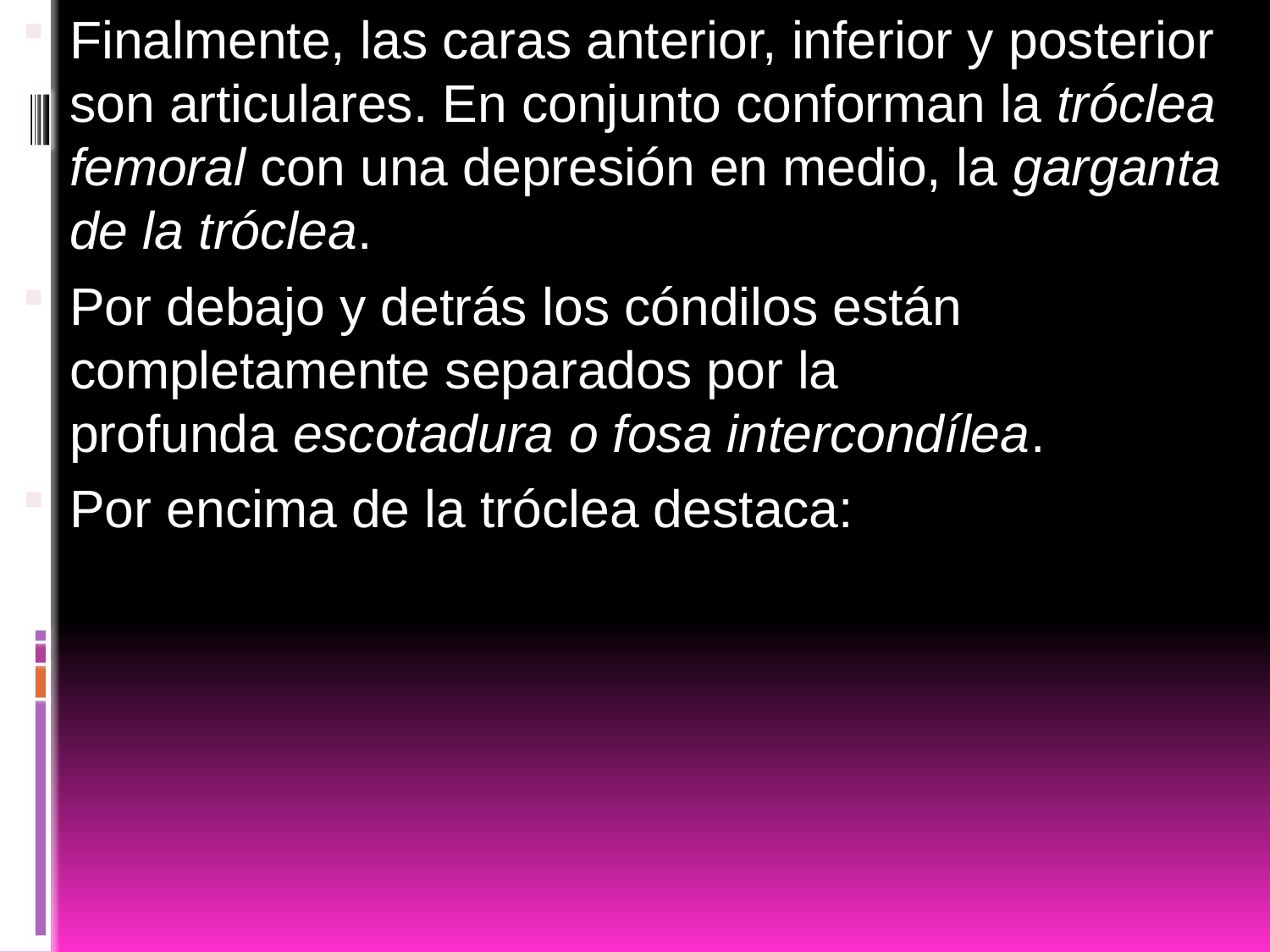

Finalmente, las caras anterior, inferior y posterior son articulares. En conjunto conforman la tróclea femoral con una depresión en medio, la garganta de la tróclea.
Por debajo y detrás los cóndilos están completamente separados por la profunda escotadura o fosa intercondílea.
Por encima de la tróclea destaca: